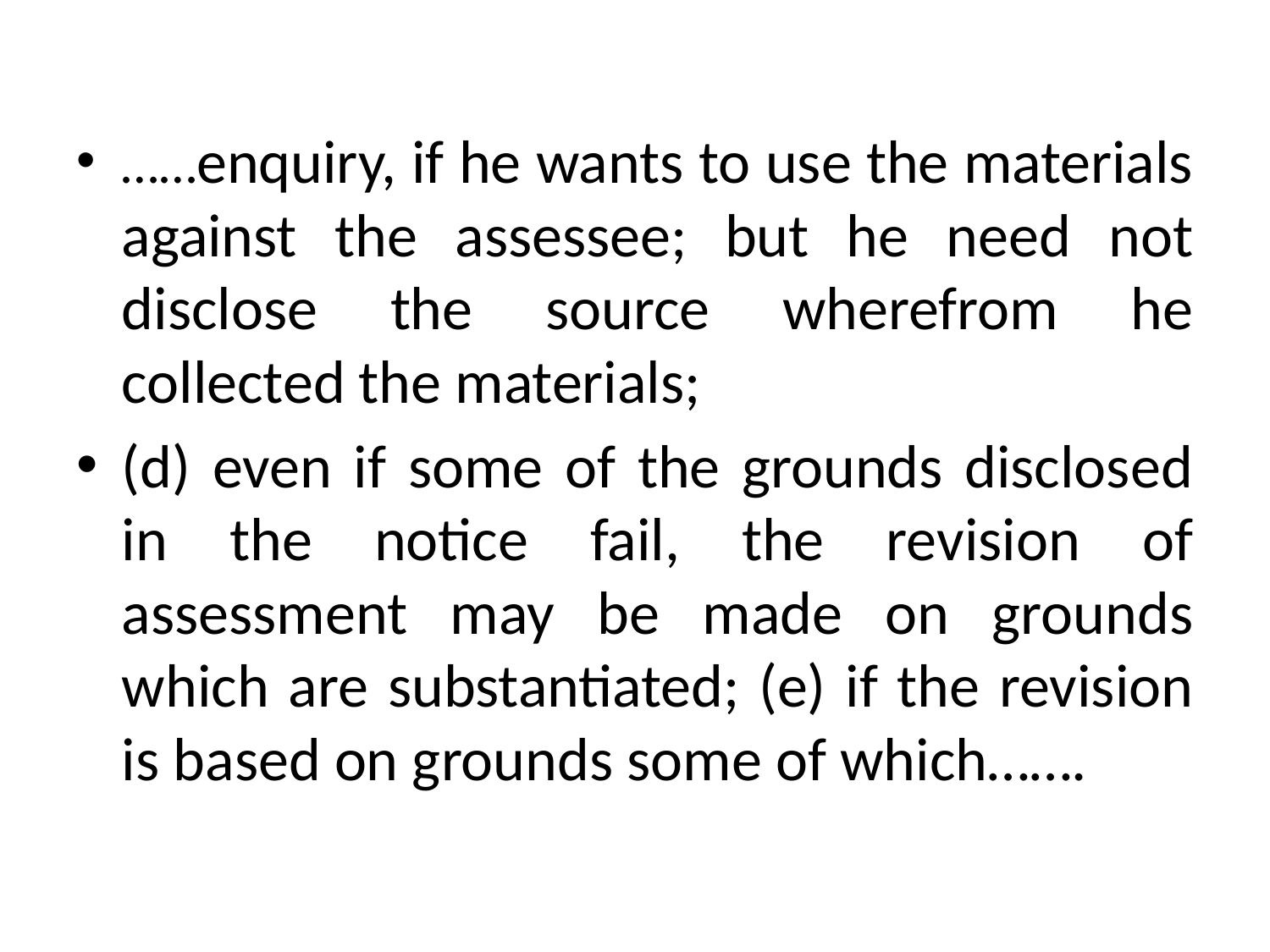

#
……enquiry, if he wants to use the materials against the assessee; but he need not disclose the source wherefrom he collected the materials;
(d) even if some of the grounds disclosed in the notice fail, the revision of assessment may be made on grounds which are substantiated; (e) if the revision is based on grounds some of which…….